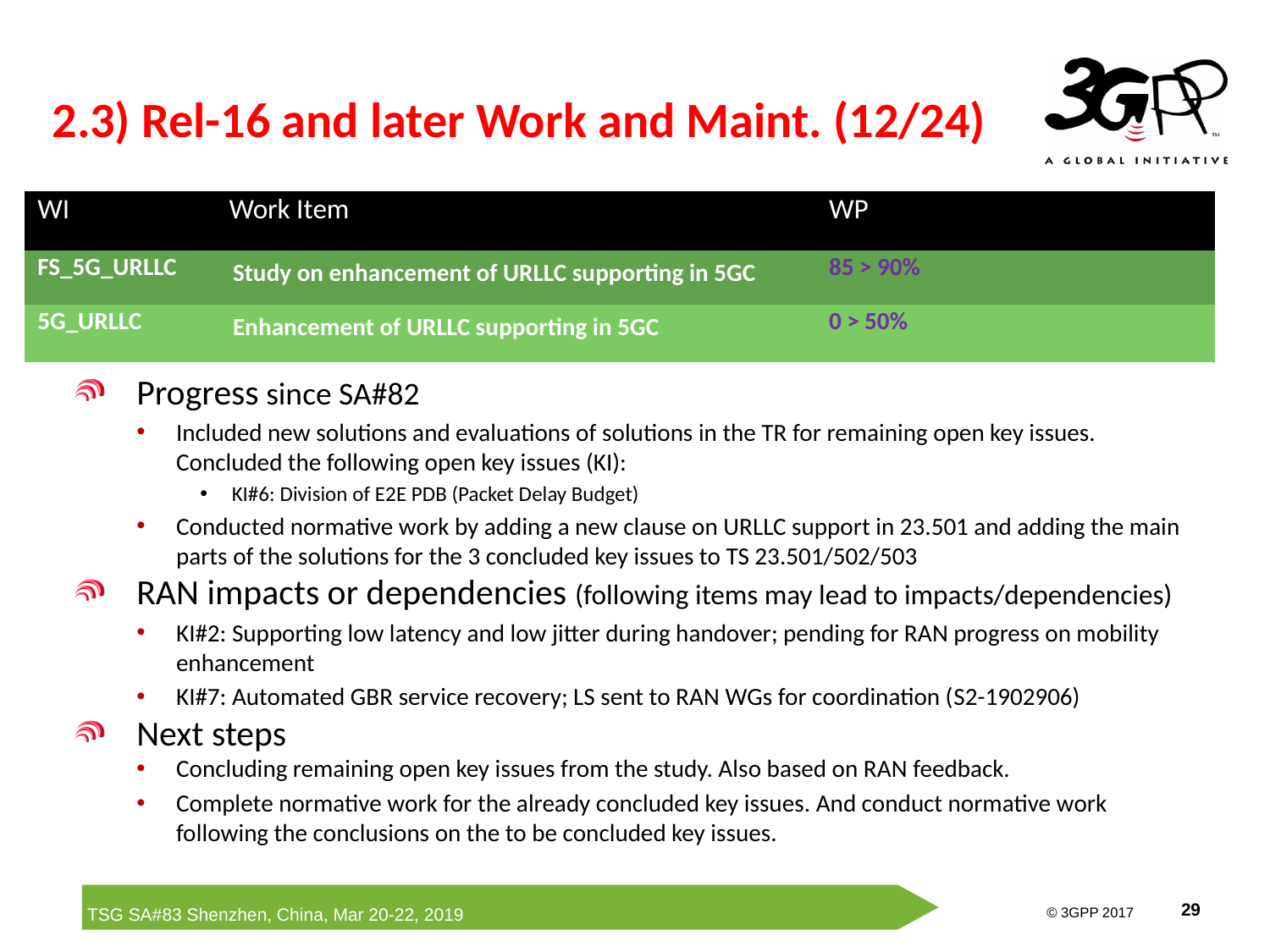

# 2.3) Rel-16 and later Work and Maint. (12/24)
| WI | Work Item | WP |  |  |
| --- | --- | --- | --- | --- |
| FS\_5G\_URLLC | Study on enhancement of URLLC supporting in 5GC | 85 > 90% |  |  |
| 5G\_URLLC | Enhancement of URLLC supporting in 5GC | 0 > 50% |  |  |
Progress since SA#82
Included new solutions and evaluations of solutions in the TR for remaining open key issues. Concluded the following open key issues (KI):
KI#6: Division of E2E PDB (Packet Delay Budget)
Conducted normative work by adding a new clause on URLLC support in 23.501 and adding the main parts of the solutions for the 3 concluded key issues to TS 23.501/502/503
RAN impacts or dependencies (following items may lead to impacts/dependencies)
KI#2: Supporting low latency and low jitter during handover; pending for RAN progress on mobility enhancement
KI#7: Automated GBR service recovery; LS sent to RAN WGs for coordination (S2-1902906)
Next steps
Concluding remaining open key issues from the study. Also based on RAN feedback.
Complete normative work for the already concluded key issues. And conduct normative work following the conclusions on the to be concluded key issues.